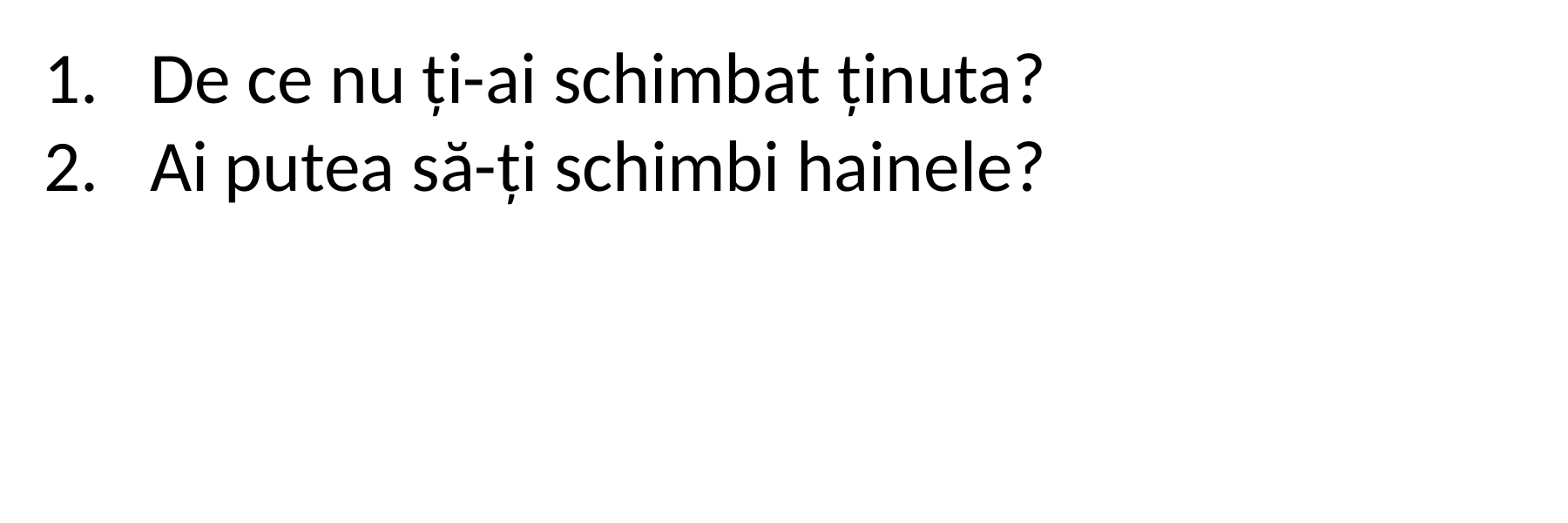

De ce nu ți-ai schimbat ținuta?
Ai putea să-ți schimbi hainele?